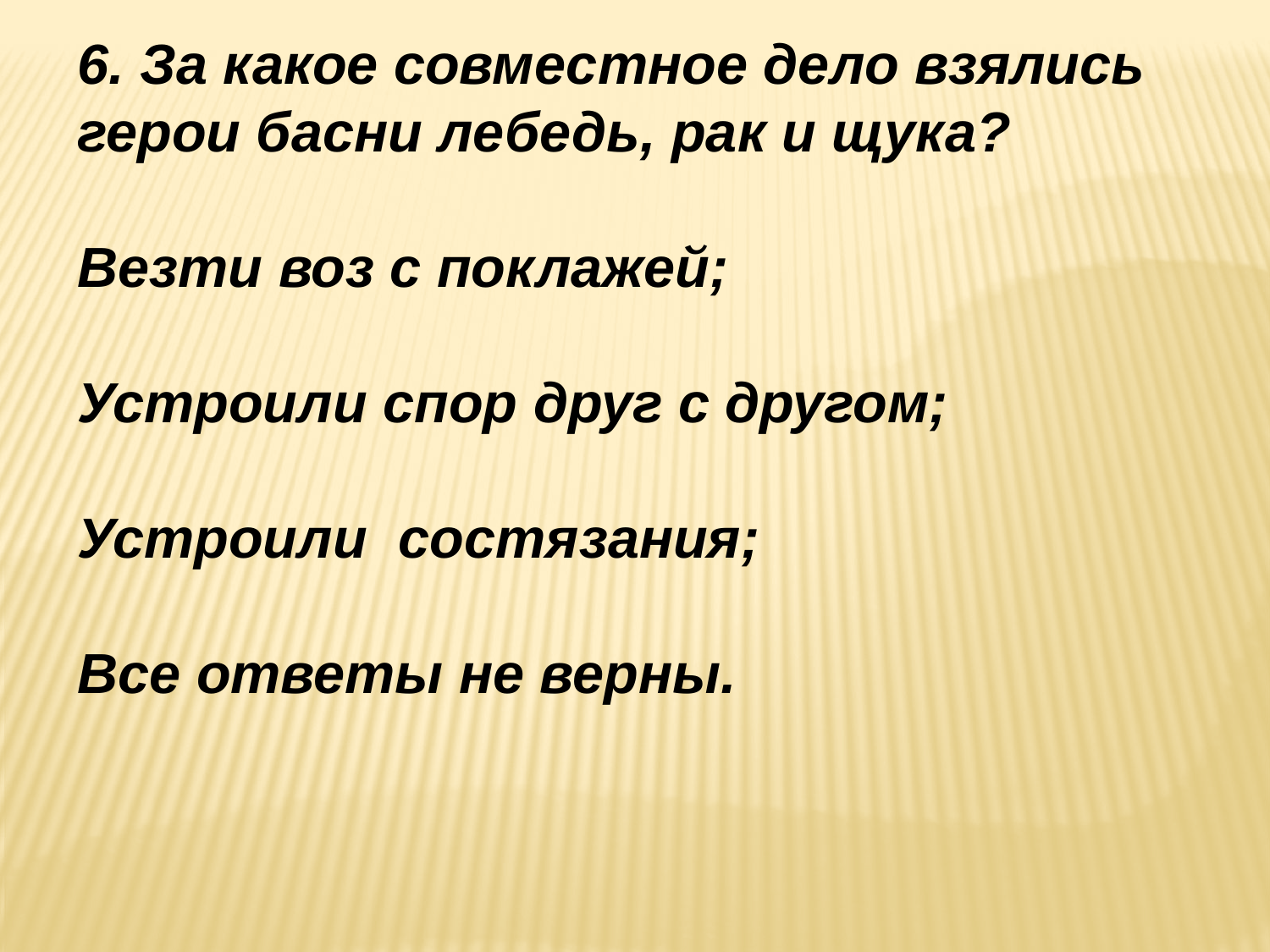

6. За какое совместное дело взялись герои басни лебедь, рак и щука?

Везти воз с поклажей;

Устроили спор друг с другом;

Устроили  состязания;

Все ответы не верны.